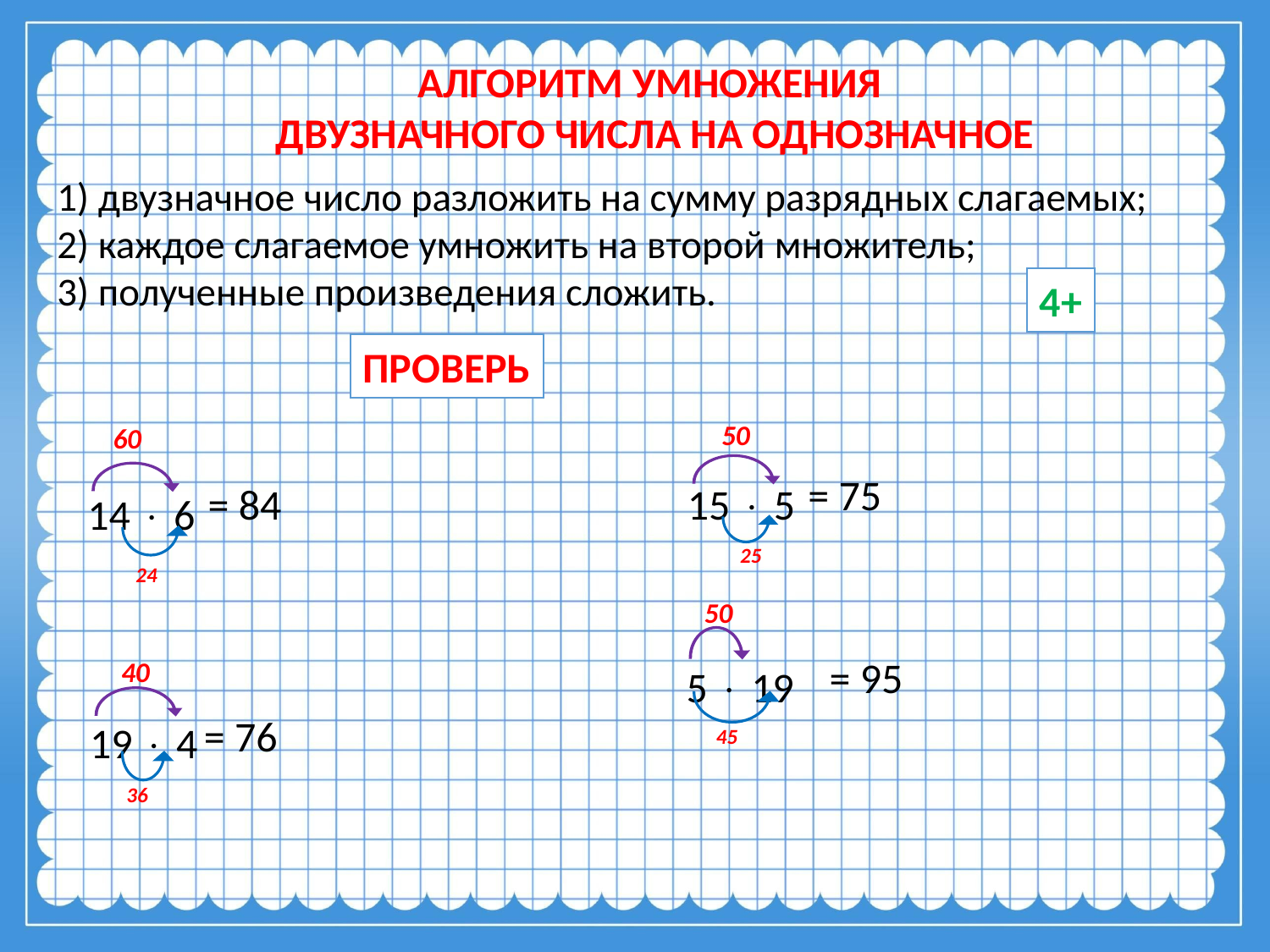

АЛГОРИТМ УМНОЖЕНИЯ
 ДВУЗНАЧНОГО ЧИСЛА НА ОДНОЗНАЧНОЕ
1) двузначное число разложить на сумму разрядных слагаемых;
2) каждое слагаемое умножить на второй множитель;
3) полученные произведения сложить.
4+
ПРОВЕРЬ
50
60
15 ⋅ 5

14 ⋅ 6
= 75

= 84

25
24
50

5 ⋅ 19
= 95
40
19 ⋅ 4

= 76
45

36